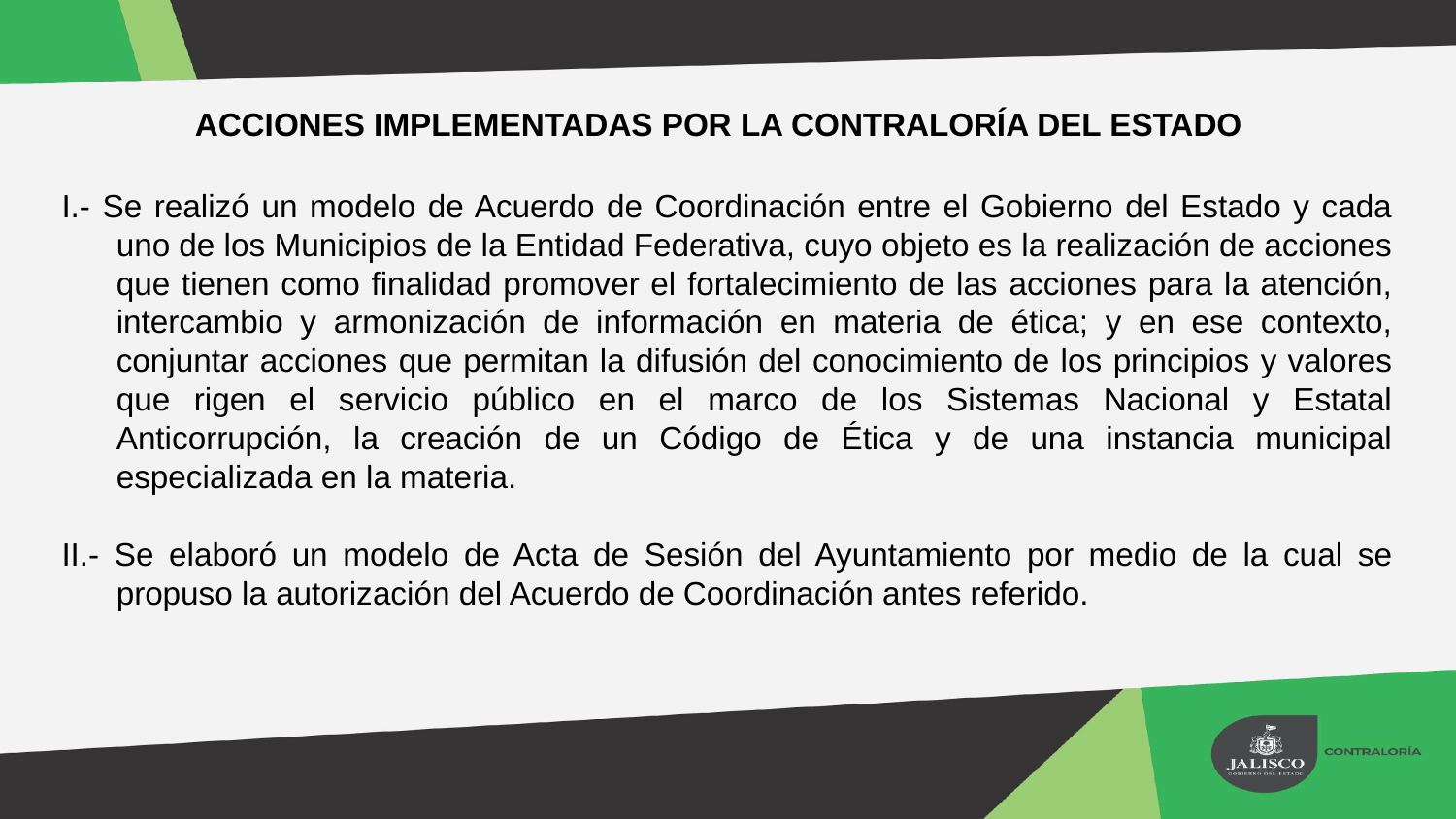

ACCIONES IMPLEMENTADAS POR LA CONTRALORÍA DEL ESTADO
I.- Se realizó un modelo de Acuerdo de Coordinación entre el Gobierno del Estado y cada uno de los Municipios de la Entidad Federativa, cuyo objeto es la realización de acciones que tienen como finalidad promover el fortalecimiento de las acciones para la atención, intercambio y armonización de información en materia de ética; y en ese contexto, conjuntar acciones que permitan la difusión del conocimiento de los principios y valores que rigen el servicio público en el marco de los Sistemas Nacional y Estatal Anticorrupción, la creación de un Código de Ética y de una instancia municipal especializada en la materia.

II.- Se elaboró un modelo de Acta de Sesión del Ayuntamiento por medio de la cual se propuso la autorización del Acuerdo de Coordinación antes referido.